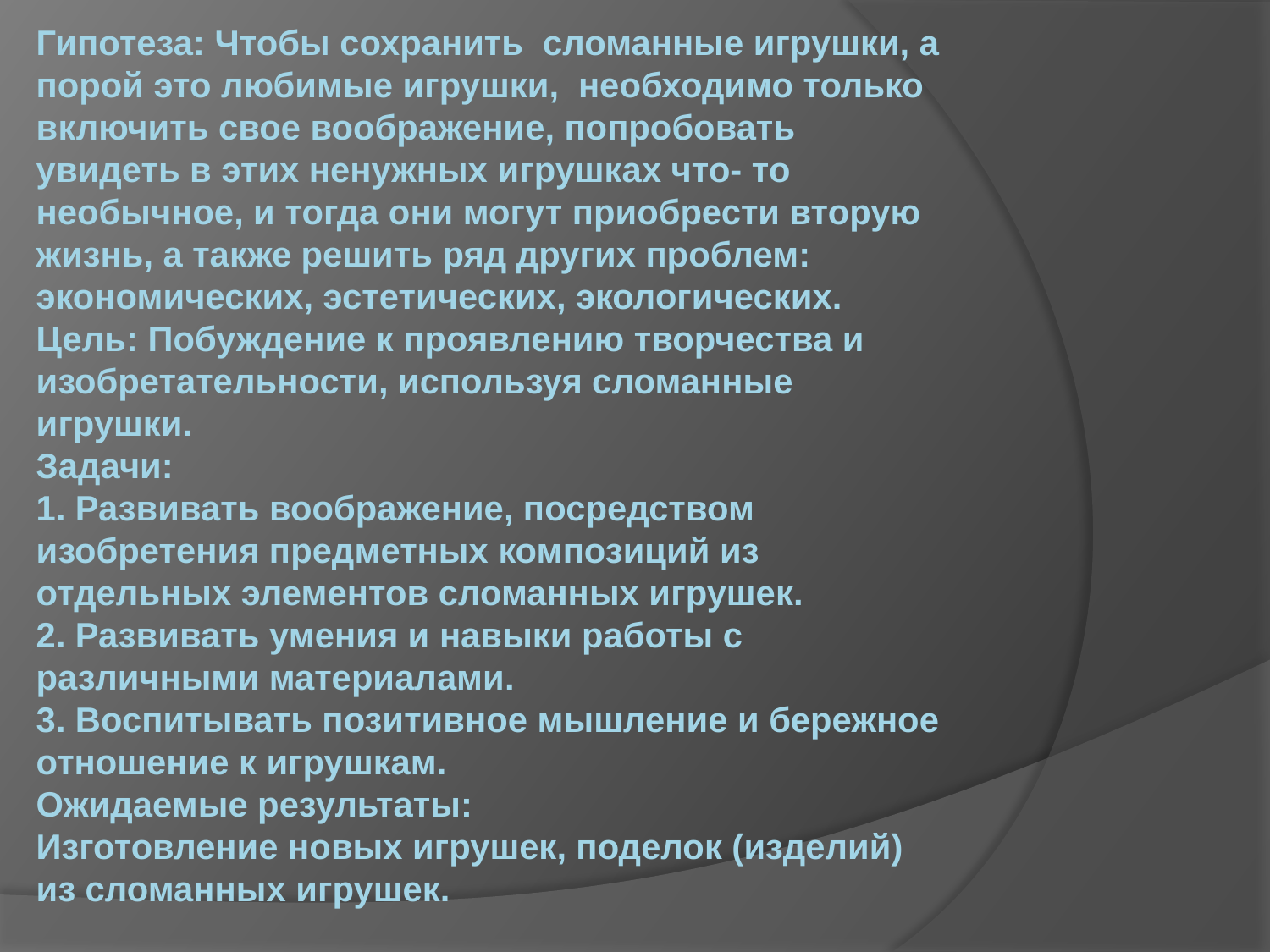

# Гипотеза: Чтобы сохранить  сломанные игрушки, а порой это любимые игрушки,  необходимо только включить свое воображение, попробовать увидеть в этих ненужных игрушках что- то необычное, и тогда они могут приобрести вторую жизнь, а также решить ряд других проблем: экономических, эстетических, экологических. Цель: Побуждение к проявлению творчества и изобретательности, используя сломанные игрушки. Задачи: 1. Развивать воображение, посредством изобретения предметных композиций из отдельных элементов сломанных игрушек. 2. Развивать умения и навыки работы с различными материалами. 3. Воспитывать позитивное мышление и бережное отношение к игрушкам. Ожидаемые результаты: Изготовление новых игрушек, поделок (изделий) из сломанных игрушек.